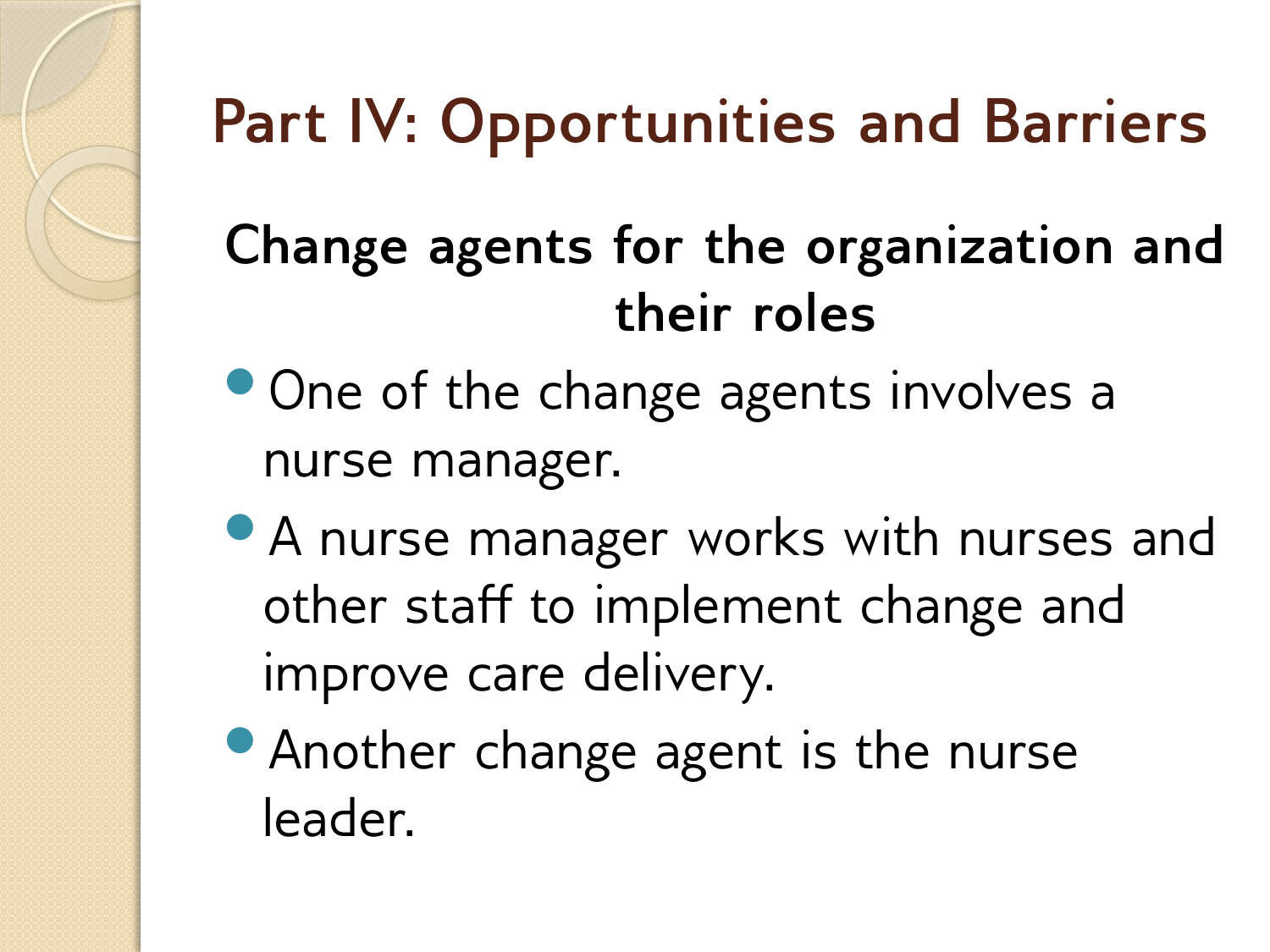

# Part IV: Opportunities and Barriers
Change agents for the organization and their roles
One of the change agents involves a nurse manager.
A nurse manager works with nurses and other staff to implement change and improve care delivery.
Another change agent is the nurse leader.